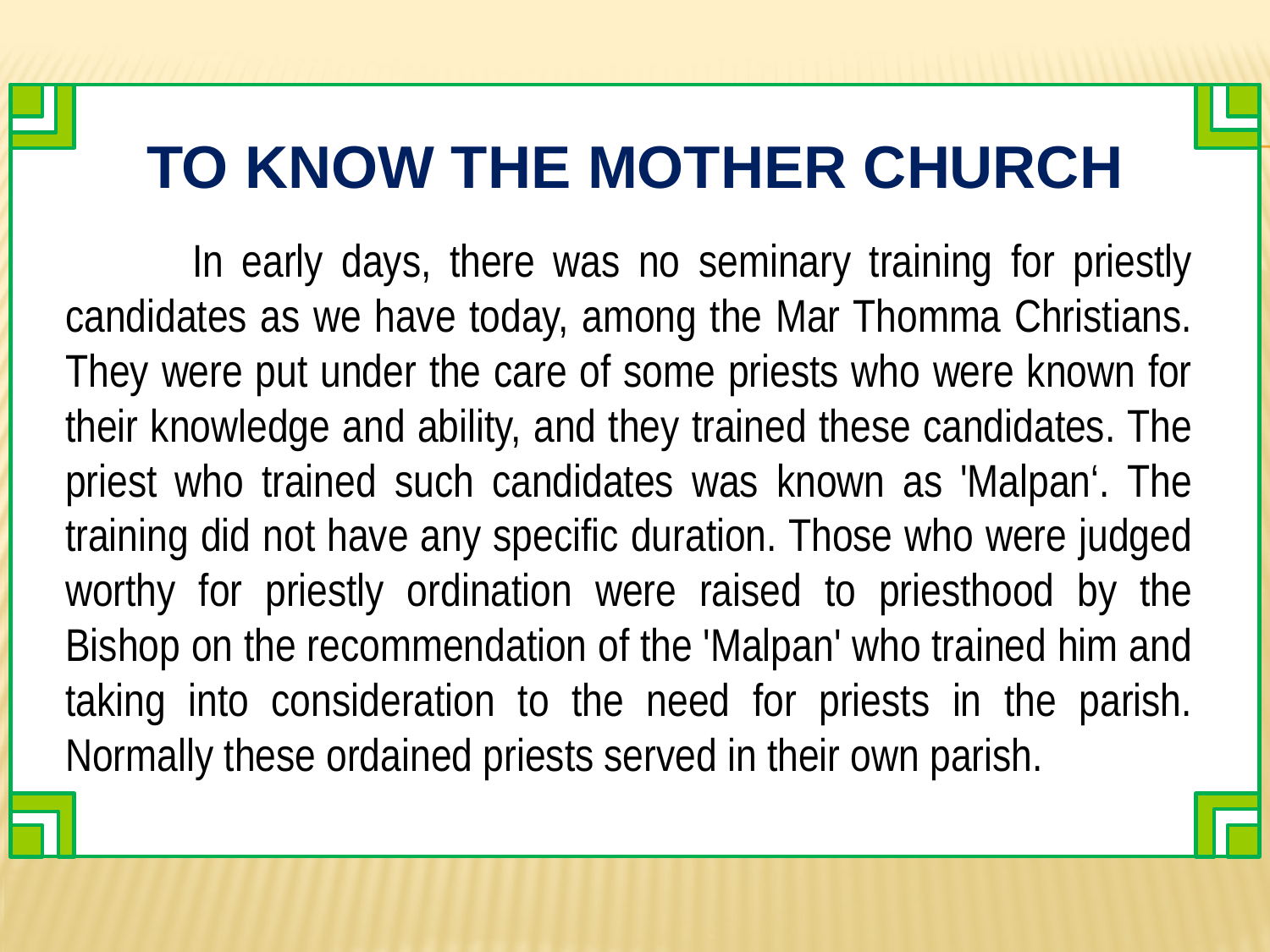

# To Know the Mother Church
	In early days, there was no seminary training for priestly candidates as we have today, among the Mar Thomma Christians. They were put under the care of some priests who were known for their knowledge and ability, and they trained these candidates. The priest who trained such candidates was known as 'Malpan‘. The training did not have any specific duration. Those who were judged worthy for priestly ordination were raised to priesthood by the Bishop on the recommendation of the 'Malpan' who trained him and taking into consideration to the need for priests in the parish. Normally these ordained priests served in their own parish.